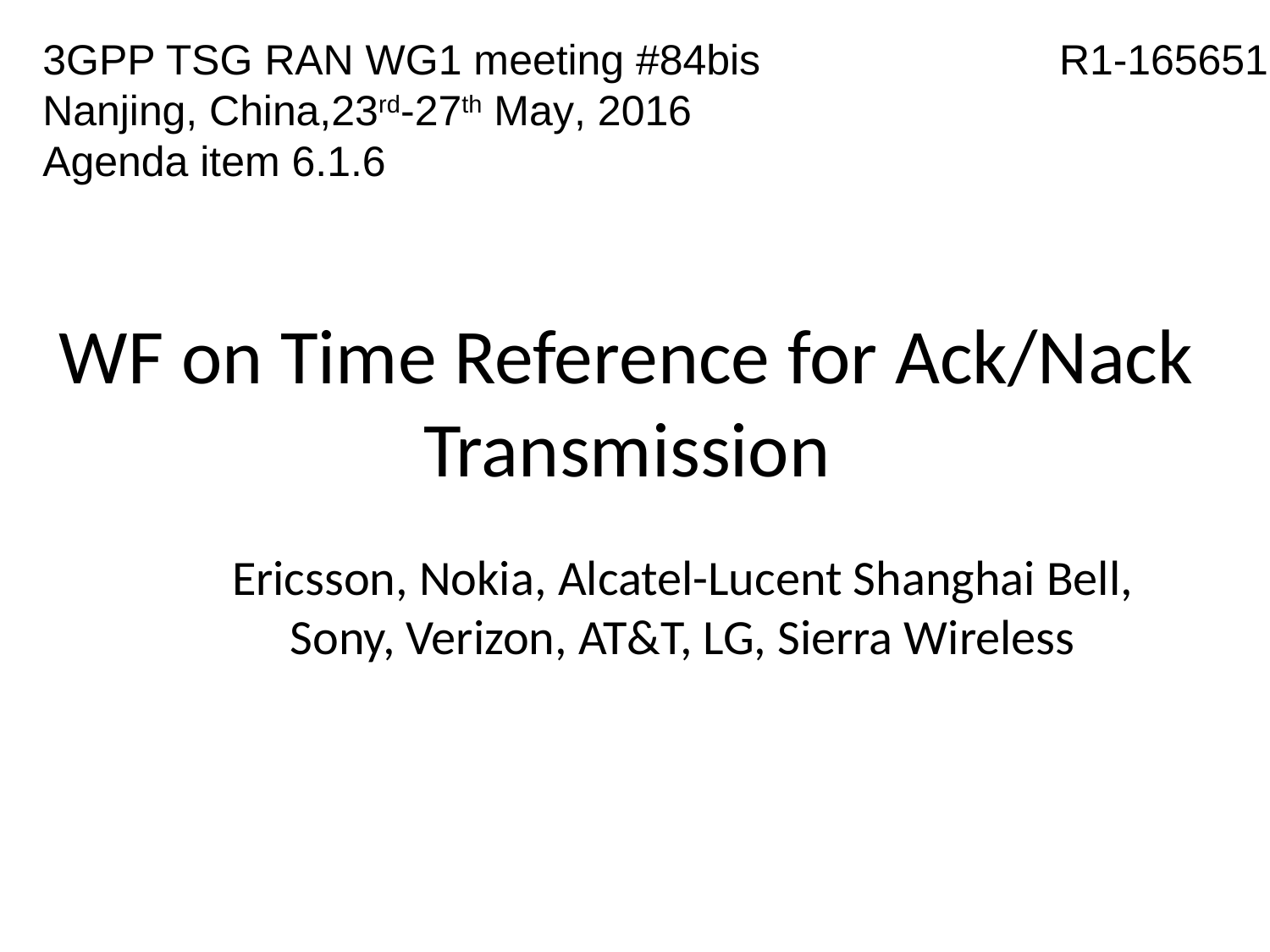

3GPP TSG RAN WG1 meeting #84bis
Nanjing, China,23rd-27th May, 2016
Agenda item 6.1.6
R1-165651
# WF on Time Reference for Ack/Nack Transmission
Ericsson, Nokia, Alcatel-Lucent Shanghai Bell, Sony, Verizon, AT&T, LG, Sierra Wireless